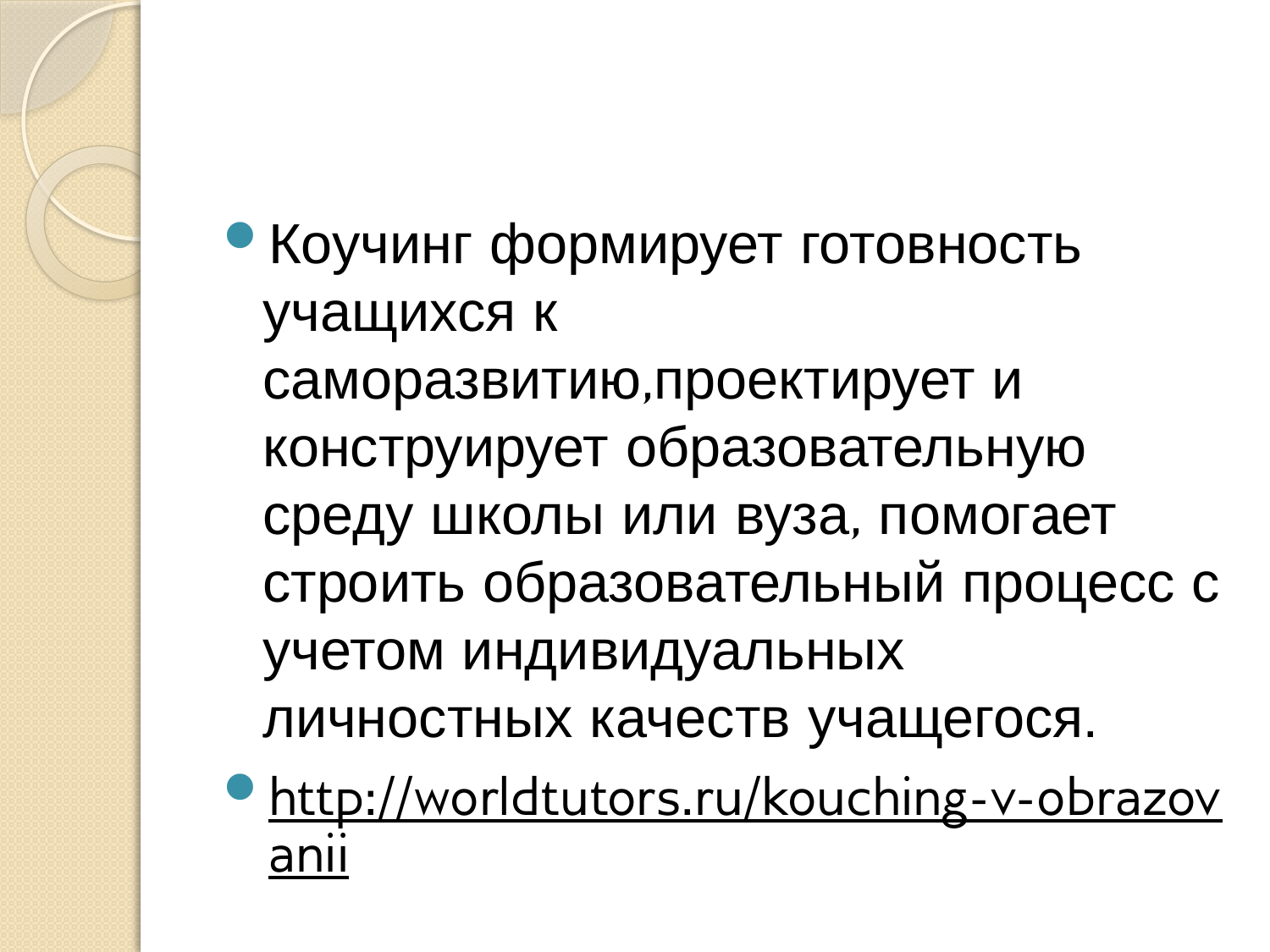

#
Коучинг формирует готовность учащихся к саморазвитию,проектирует и конструирует образовательную среду школы или вуза, помогает строить образовательный процесс с учетом индивидуальных личностных качеств учащегося.
http://worldtutors.ru/kouching-v-obrazovanii